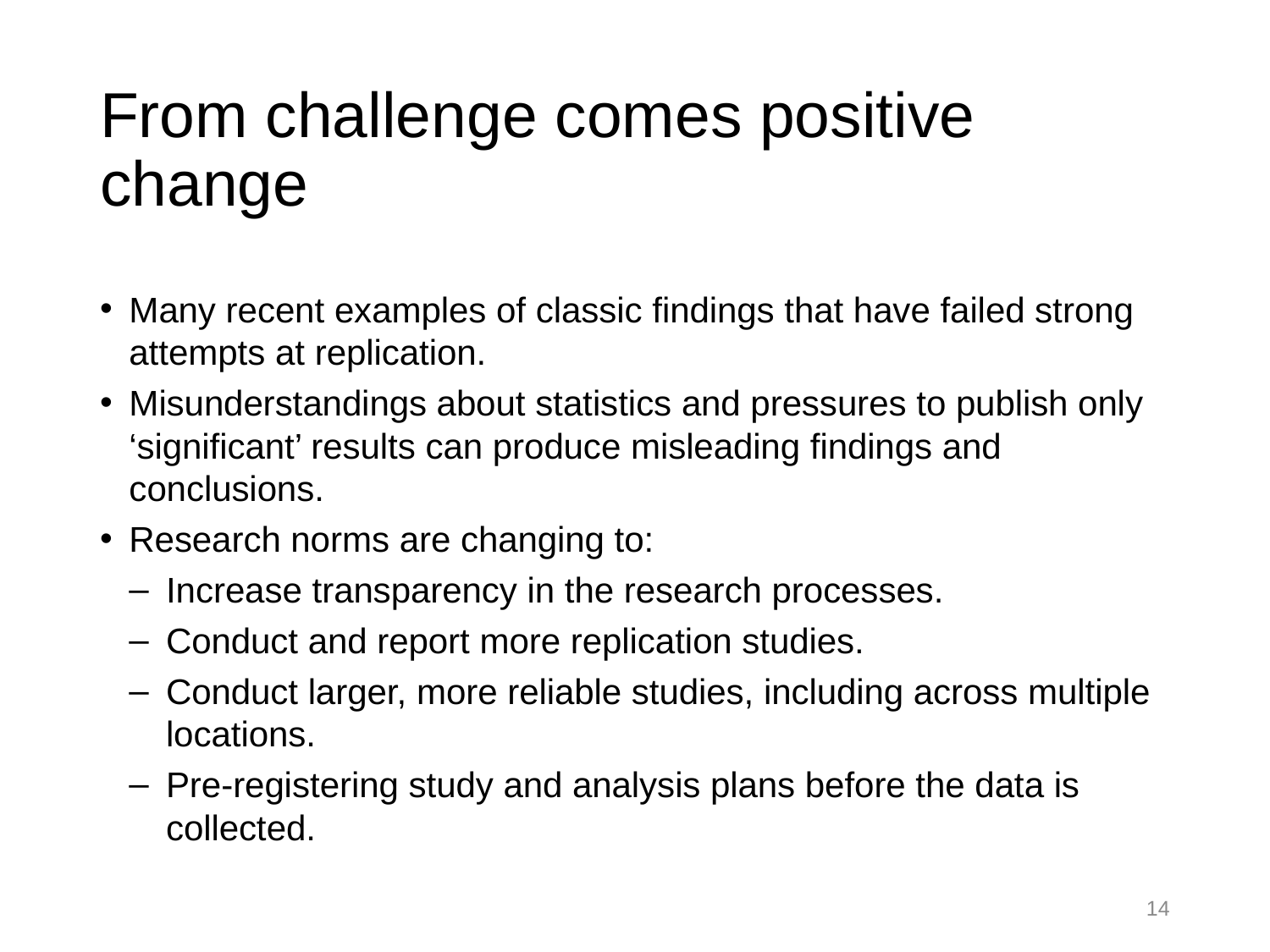

# From challenge comes positive change
Many recent examples of classic findings that have failed strong attempts at replication.
Misunderstandings about statistics and pressures to publish only ‘significant’ results can produce misleading findings and conclusions.
Research norms are changing to:
Increase transparency in the research processes.
Conduct and report more replication studies.
Conduct larger, more reliable studies, including across multiple locations.
Pre-registering study and analysis plans before the data is collected.
14